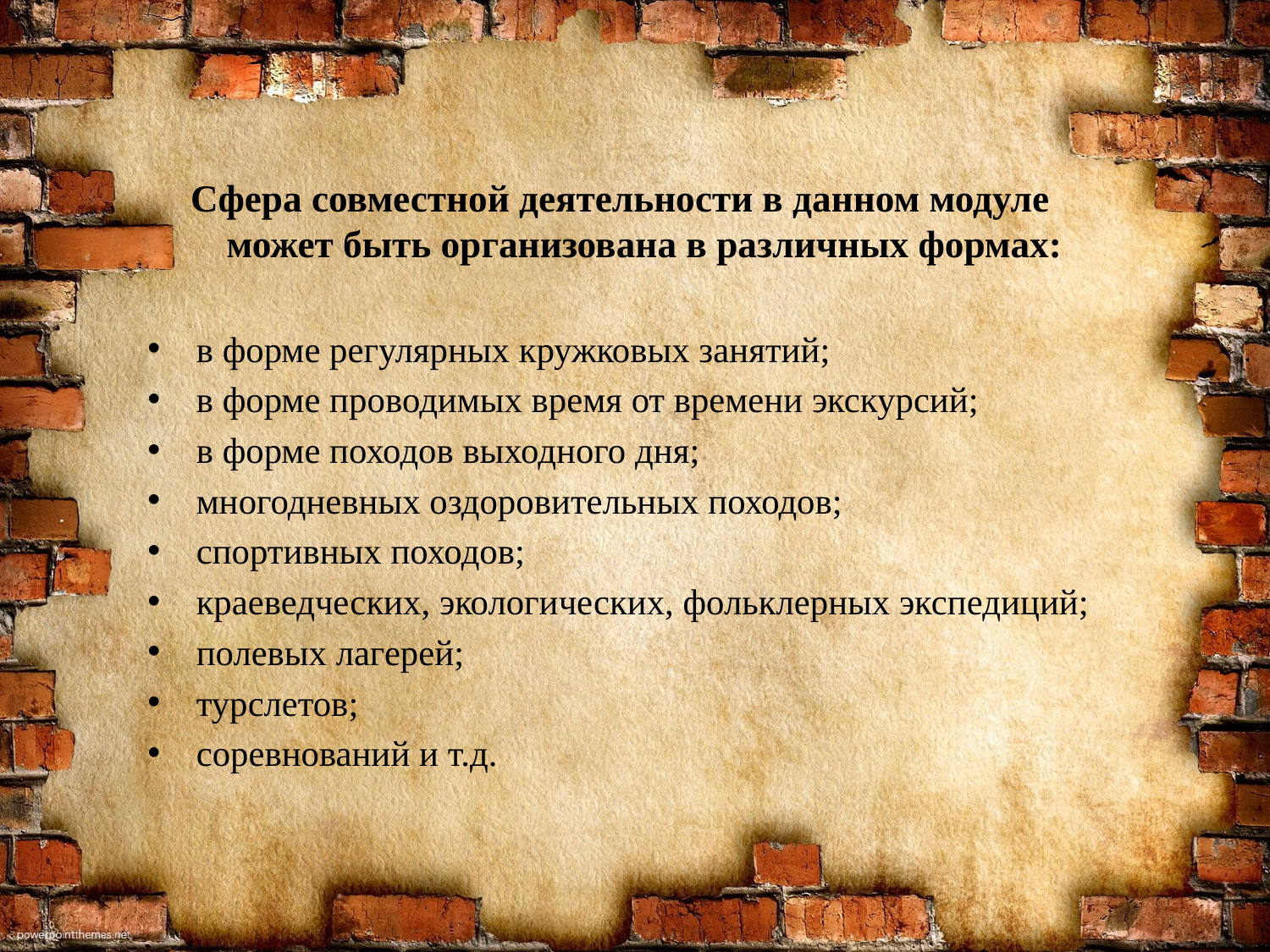

Сфера совместной деятельности в данном модуле может быть организована в различных формах:

в форме регулярных кружковых занятий;
в форме проводимых время от времени экскурсий;
в форме походов выходного дня;
многодневных оздоровительных походов;
спортивных походов;
краеведческих, экологических, фольклерных экспедиций;
полевых лагерей;
турслетов;
соревнований и т.д.